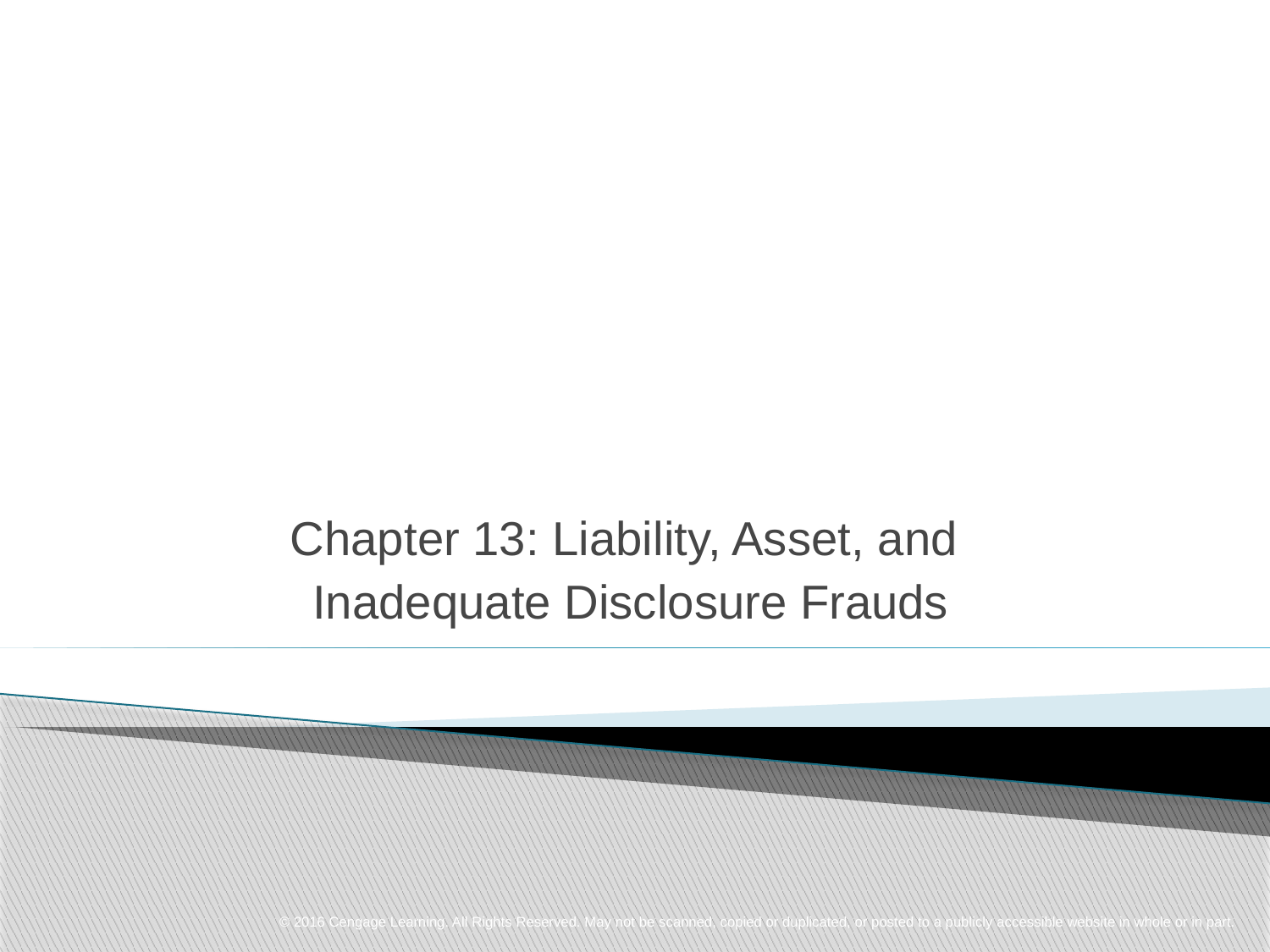

Chapter 13: Liability, Asset, and
Inadequate Disclosure Frauds

© 2016 Cengage Learning. All Rights Reserved. May not be scanned, copied or duplicated, or posted to a publicly accessible website in whole or in part.